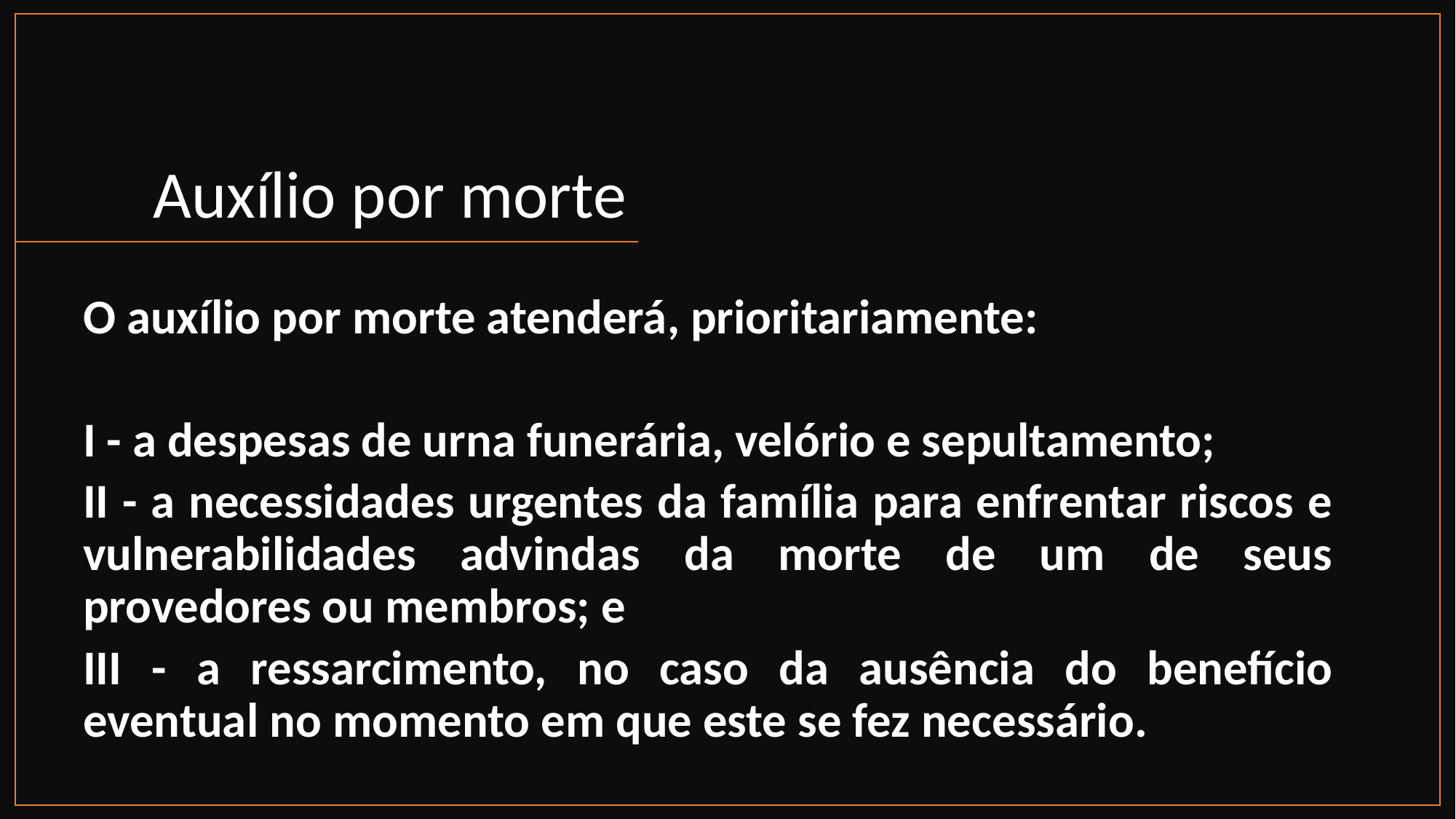

# Auxílio por morte
O auxílio por morte atenderá, prioritariamente:

I - a despesas de urna funerária, velório e sepultamento;
II - a necessidades urgentes da família para enfrentar riscos e vulnerabilidades advindas da morte de um de seus provedores ou membros; e
III - a ressarcimento, no caso da ausência do benefício eventual no momento em que este se fez necessário.